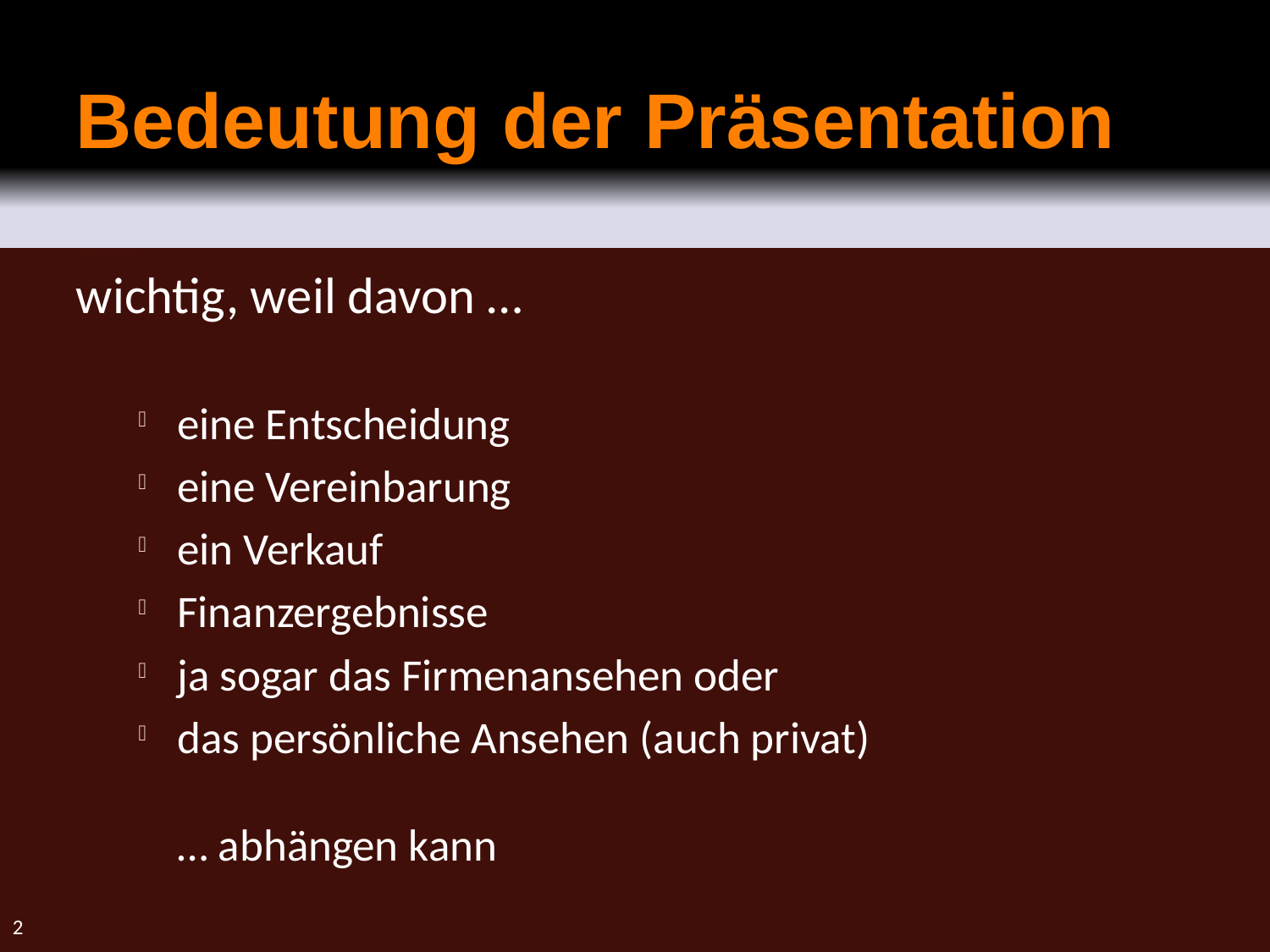

# Bedeutung der Präsentation
wichtig, weil davon …
eine Entscheidung
eine Vereinbarung
ein Verkauf
Finanzergebnisse
ja sogar das Firmenansehen oder
das persönliche Ansehen (auch privat)
		… abhängen kann
2